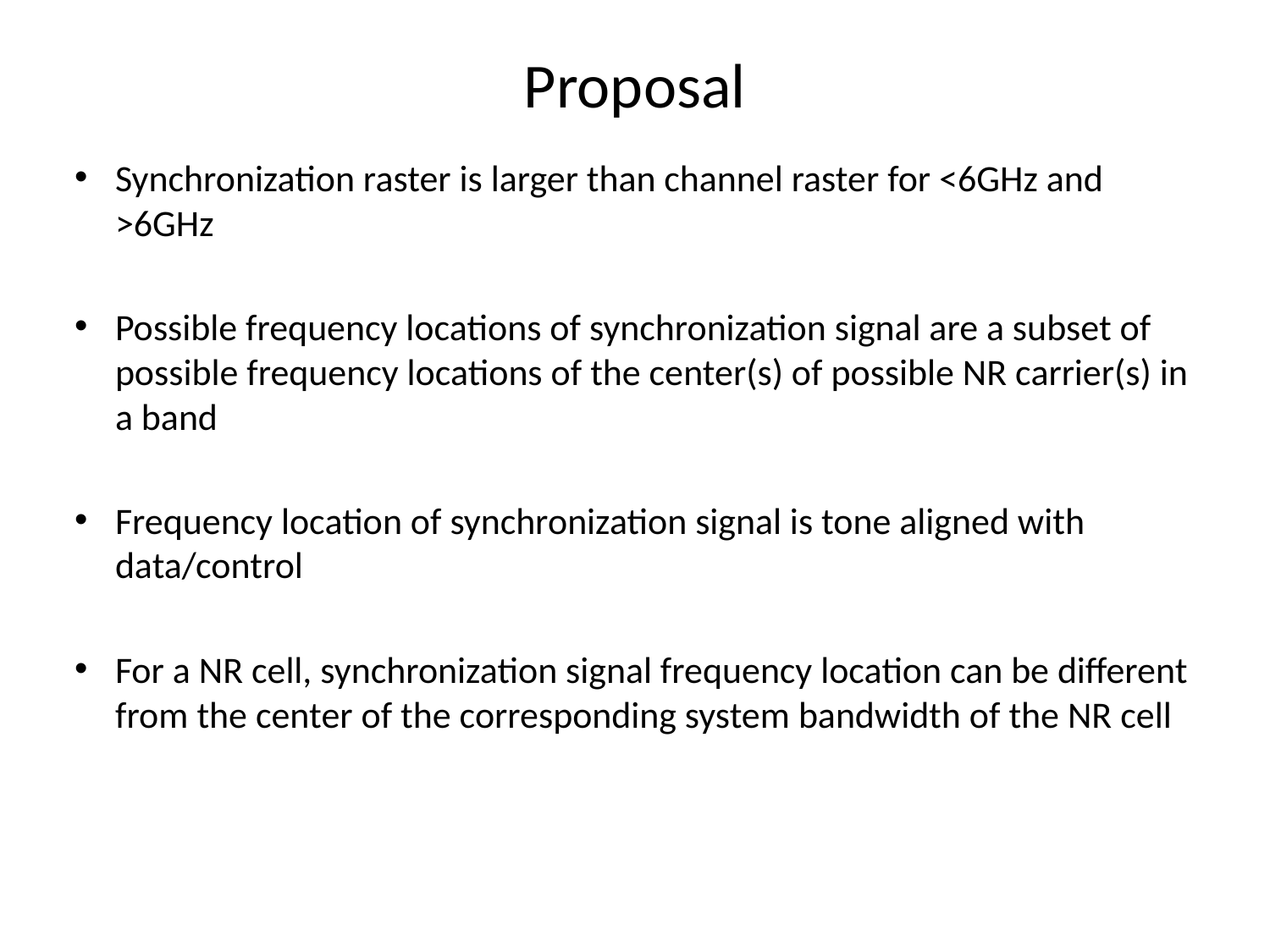

# Proposal
Synchronization raster is larger than channel raster for <6GHz and >6GHz

Possible frequency locations of synchronization signal are a subset of possible frequency locations of the center(s) of possible NR carrier(s) in a band

Frequency location of synchronization signal is tone aligned with data/control

For a NR cell, synchronization signal frequency location can be different from the center of the corresponding system bandwidth of the NR cell